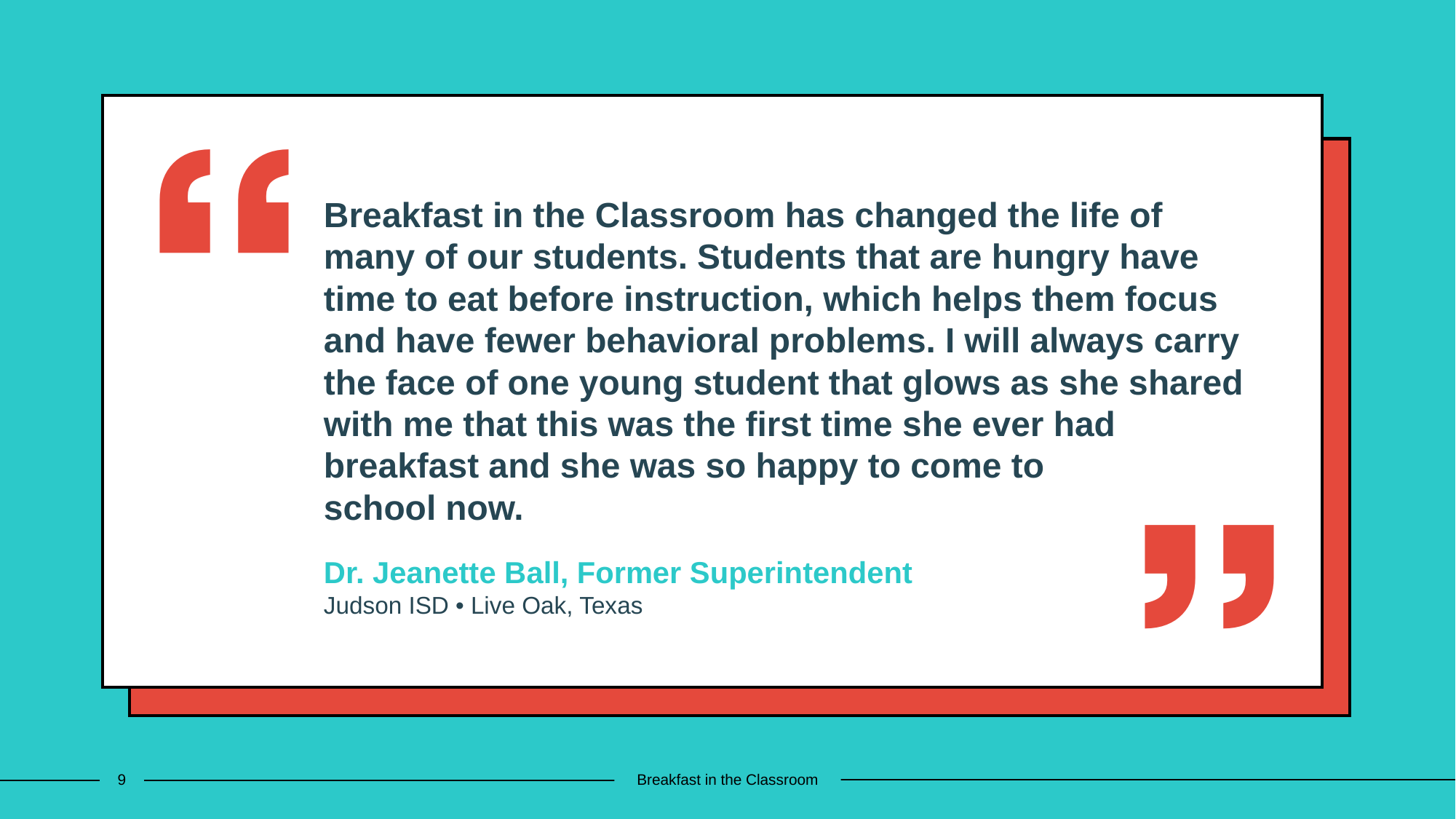

“
# Breakfast in the Classroom has changed the life of many of our students. Students that are hungry have time to eat before instruction, which helps them focus and have fewer behavioral problems. I will always carry the face of one young student that glows as she shared with me that this was the first time she ever had breakfast and she was so happy to come to school now.
”
Dr. Jeanette Ball, Former Superintendent
Judson ISD • Live Oak, Texas
9
Breakfast in the Classroom